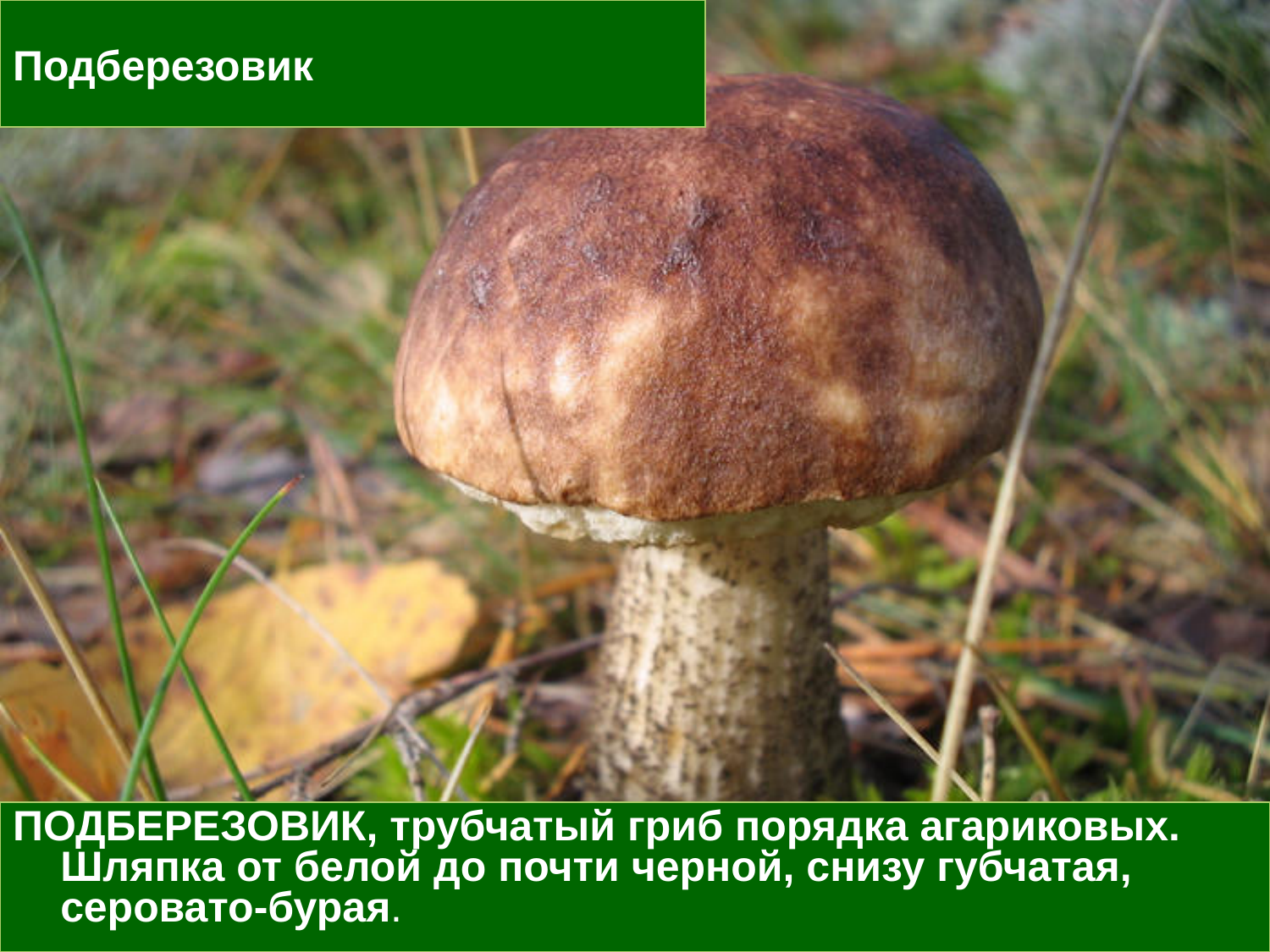

# Подберезовик
ПОДБЕРЕЗОВИК, трубчатый гриб порядка агариковых. Шляпка от белой до почти черной, снизу губчатая, серовато-бурая.